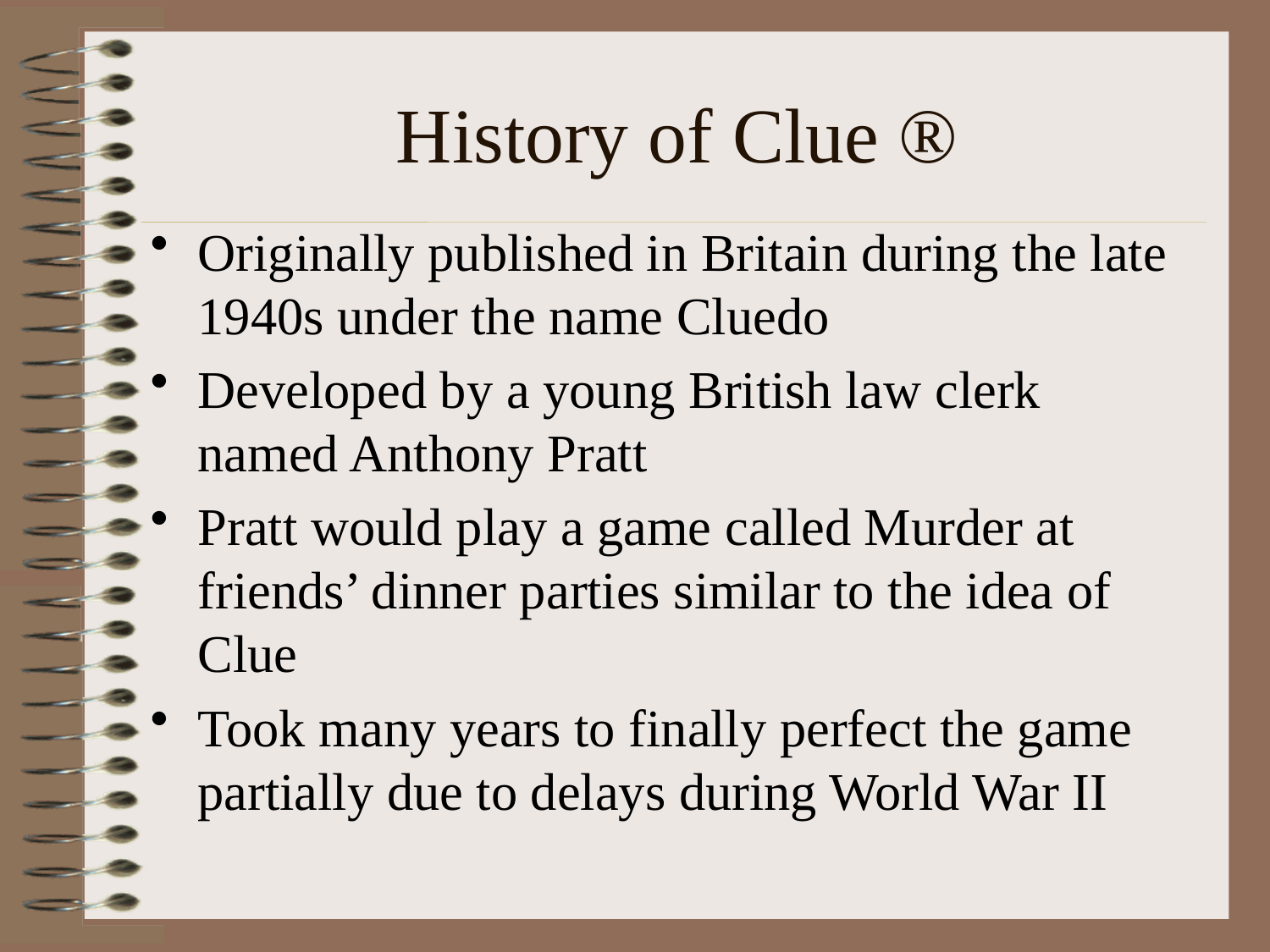

History of Clue ®
Originally published in Britain during the late 1940s under the name Cluedo
Developed by a young British law clerk named Anthony Pratt
Pratt would play a game called Murder at friends’ dinner parties similar to the idea of Clue
Took many years to finally perfect the game partially due to delays during World War II